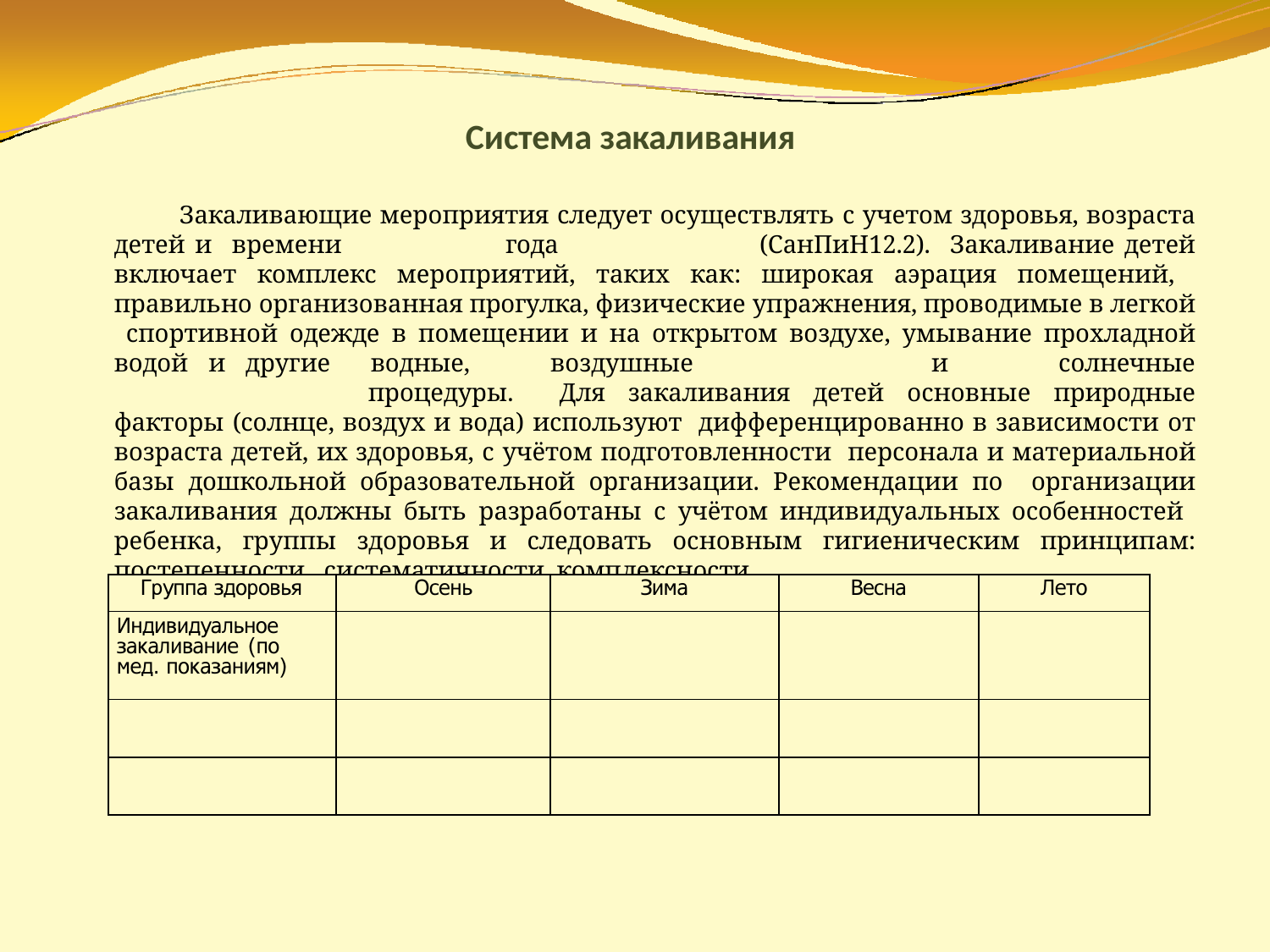

# Система закаливания
Закаливающие мероприятия следует осуществлять с учетом здоровья, возраста детей и  времени		года		(СанПиН12.2).  Закаливание детей включает комплекс мероприятий, таких как: широкая аэрация помещений,  правильно организованная прогулка, физические упражнения, проводимые в легкой  спортивной одежде в помещении и на открытом воздухе, умывание прохладной водой и другие  водные,	воздушные		и	солнечные		процедуры.  Для закаливания детей основные природные факторы (солнце, воздух и вода) используют  дифференцированно в зависимости от возраста детей, их здоровья, с учётом подготовленности  персонала и материальной базы дошкольной образовательной организации. Рекомендации по  организации закаливания должны быть разработаны с учётом индивидуальных особенностей  ребенка, группы здоровья и следовать основным гигиеническим принципам: постепенности,  систематичности, комплексности.
| Группа здоровья | Осень | Зима | Весна | Лето |
| --- | --- | --- | --- | --- |
| Индивидуальное закаливание (по мед. показаниям) |  |  |  |  |
|  |  |  |  |  |
|  |  |  |  |  |